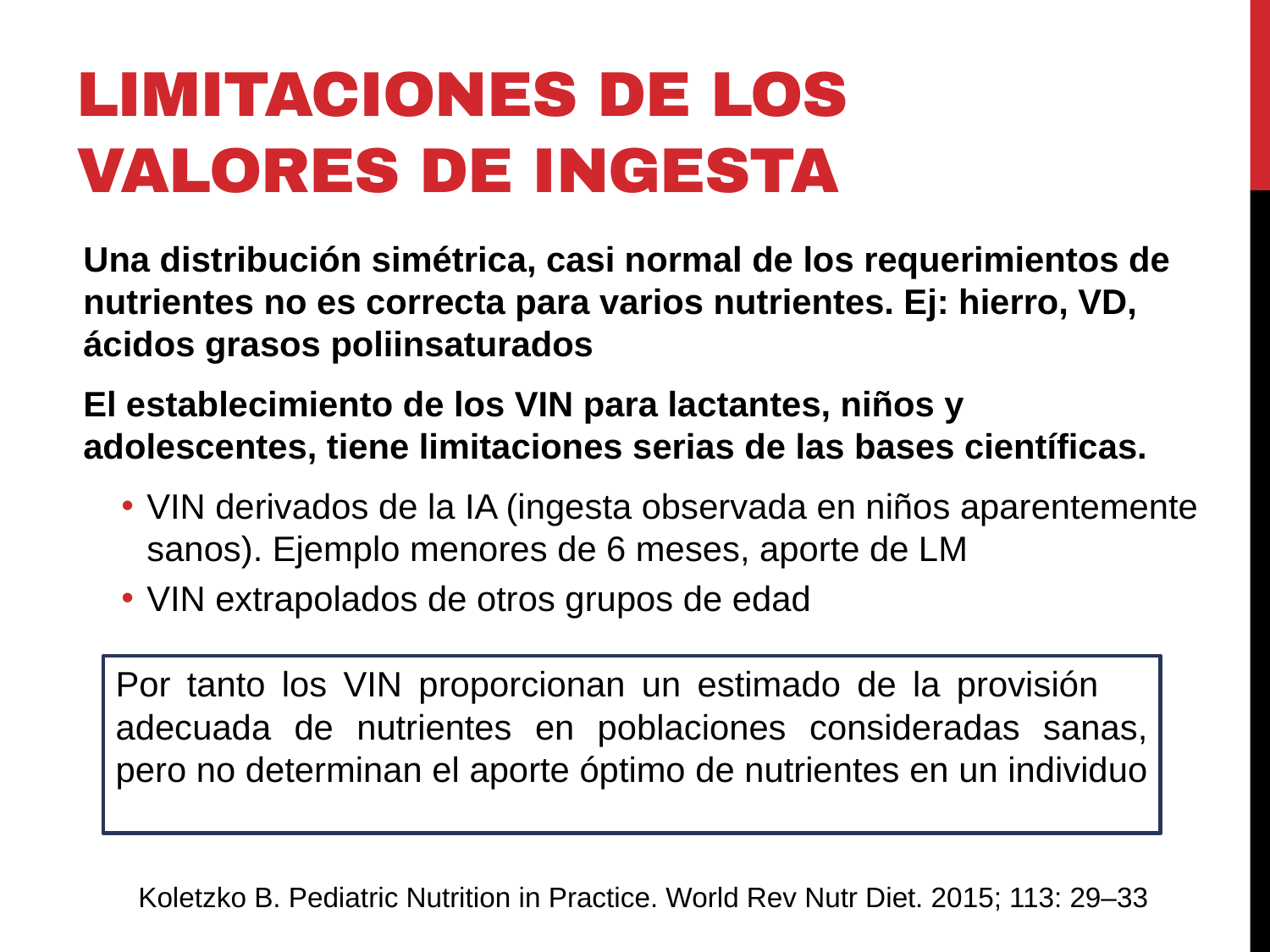

# Limitaciones de los Valores de ingesta
Una distribución simétrica, casi normal de los requerimientos de nutrientes no es correcta para varios nutrientes. Ej: hierro, VD, ácidos grasos poliinsaturados
El establecimiento de los VIN para lactantes, niños y adolescentes, tiene limitaciones serias de las bases científicas.
VIN derivados de la IA (ingesta observada en niños aparentemente sanos). Ejemplo menores de 6 meses, aporte de LM
VIN extrapolados de otros grupos de edad

Por tanto los VIN proporcionan un estimado de la provisión    adecuada de nutrientes en poblaciones consideradas sanas, pero no determinan el aporte óptimo de nutrientes en un individuo

Koletzko B. Pediatric Nutrition in Practice. World Rev Nutr Diet. 2015; 113: 29–33